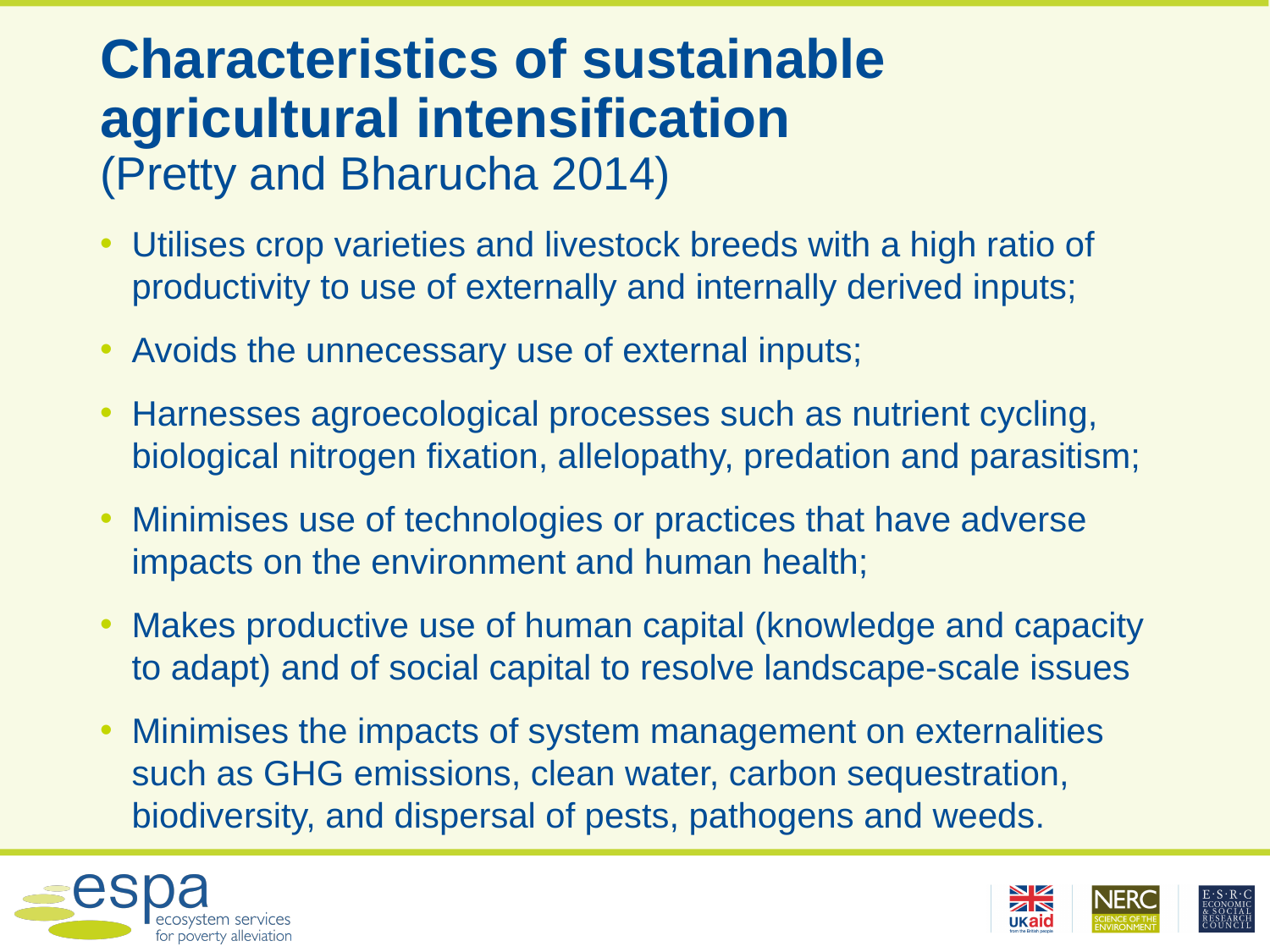

# Characteristics of sustainable agricultural intensification (Pretty and Bharucha 2014)
Utilises crop varieties and livestock breeds with a high ratio of productivity to use of externally and internally derived inputs;
Avoids the unnecessary use of external inputs;
Harnesses agroecological processes such as nutrient cycling, biological nitrogen fixation, allelopathy, predation and parasitism;
Minimises use of technologies or practices that have adverse impacts on the environment and human health;
Makes productive use of human capital (knowledge and capacity to adapt) and of social capital to resolve landscape-scale issues
Minimises the impacts of system management on externalities such as GHG emissions, clean water, carbon sequestration, biodiversity, and dispersal of pests, pathogens and weeds.